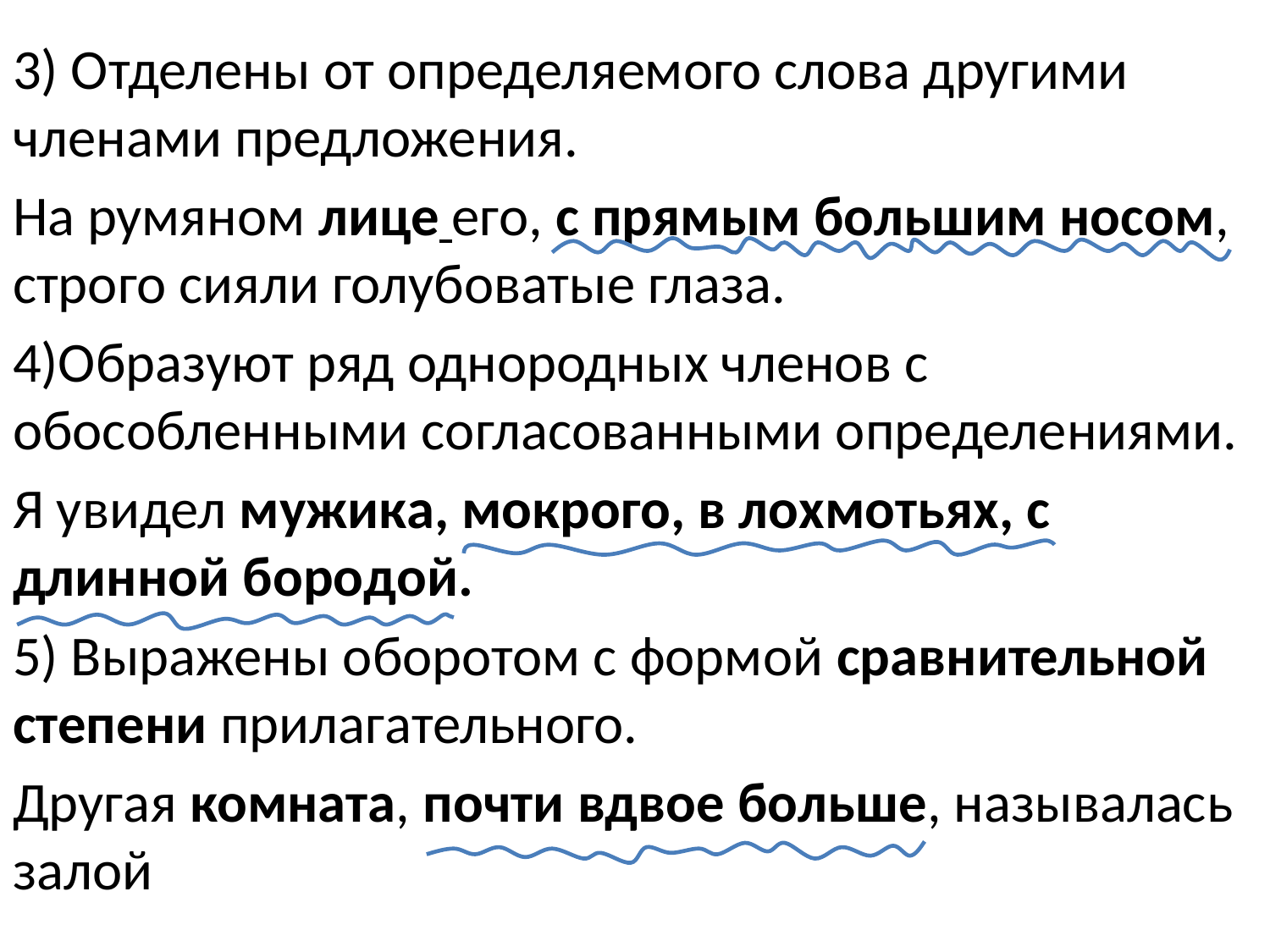

3) Отделены от определяемого слова другими членами предложения.
На румяном лице его, с прямым большим носом, строго сияли голубоватые глаза.
4)Образуют ряд однородных членов с обособленными согласованными определениями.
Я увидел мужика, мокрого, в лохмотьях, с длинной бородой.
5) Выражены оборотом с формой сравнительной степени прилагательного.
Другая комната, почти вдвое больше, называлась залой